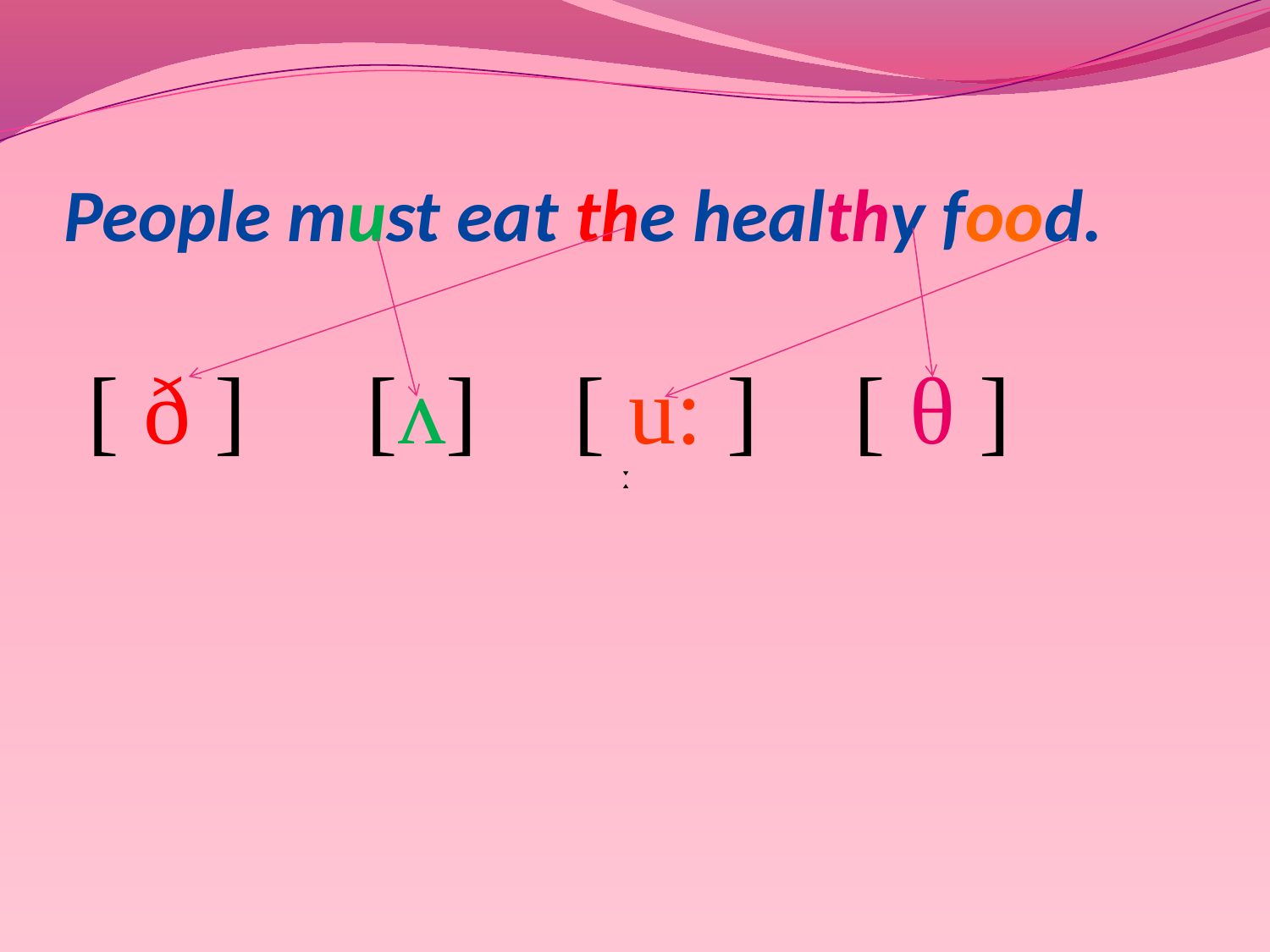

# People must eat the healthy food.

 [ ð ]     [ʌ]    [ u: ]    [ θ ]
ː